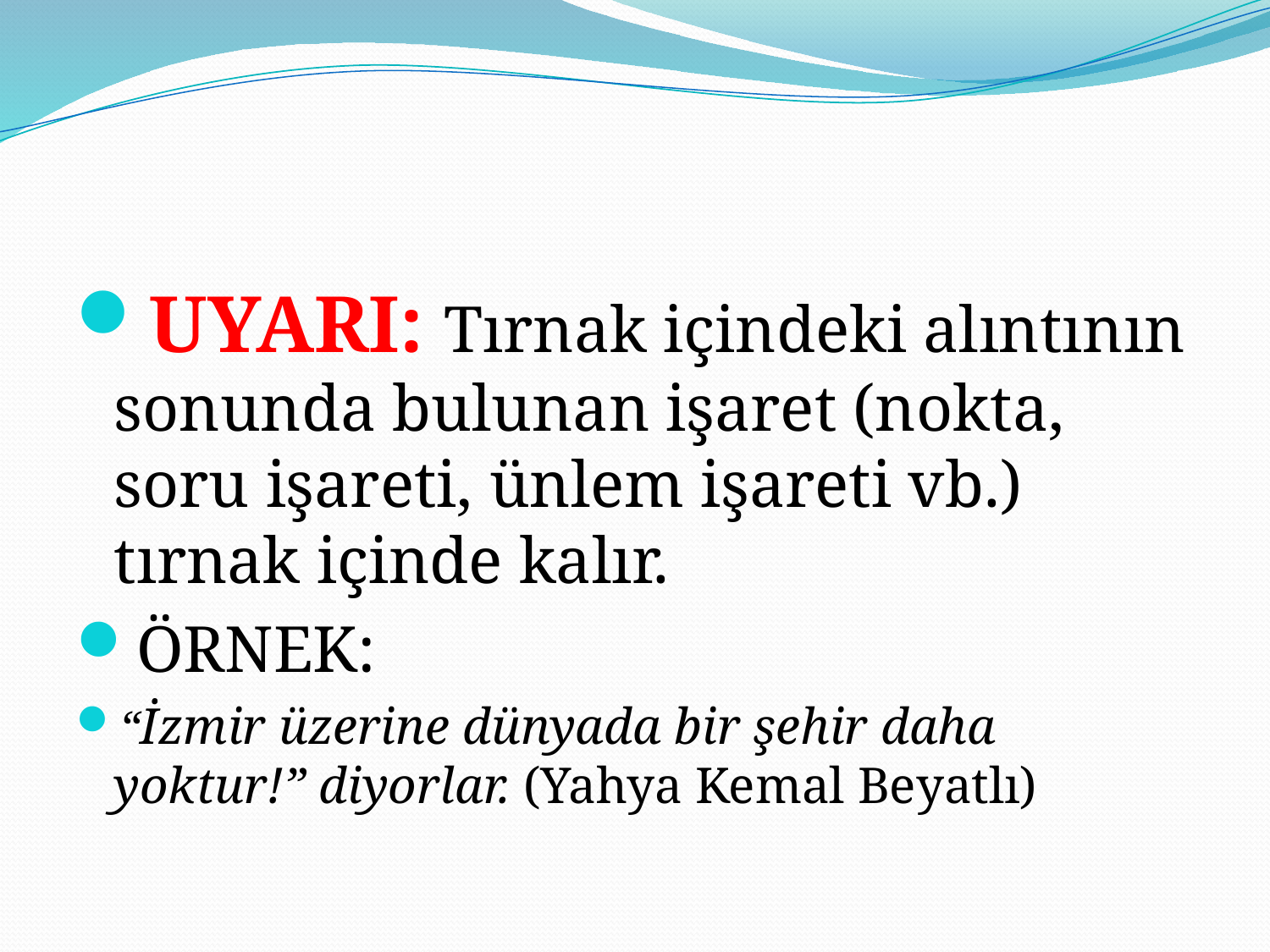

#
UYARI: Tırnak içindeki alıntının sonunda bulunan işaret (nokta, soru işareti, ünlem işareti vb.) tırnak içinde kalır.
ÖRNEK:
“İzmir üzerine dünyada bir şehir daha yoktur!” diyorlar. (Yahya Kemal Beyatlı)